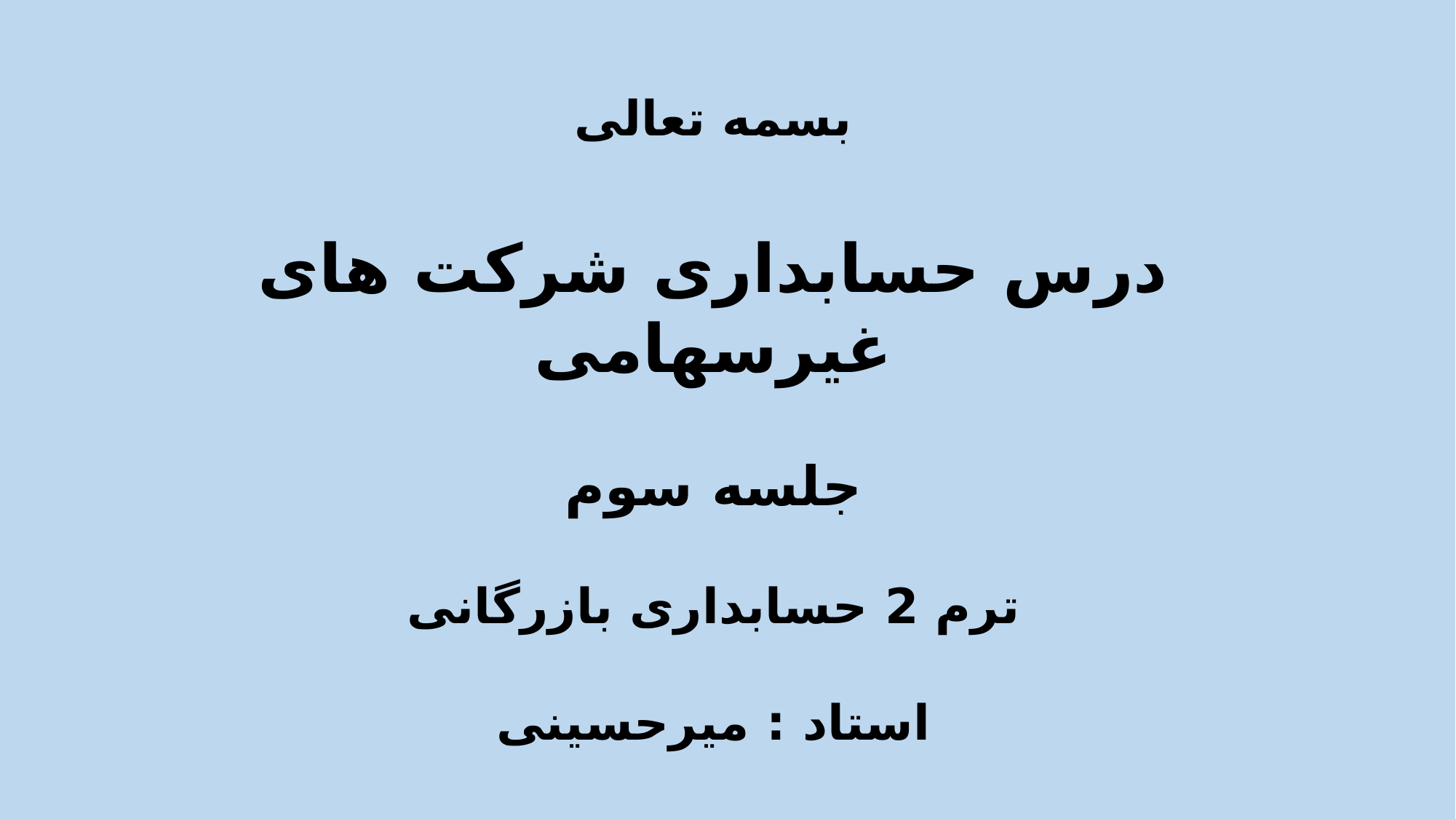

بسمه تعالی

درس حسابداری شرکت های غیرسهامی

جلسه سوم

ترم 2 حسابداری بازرگانی

استاد : میرحسینی